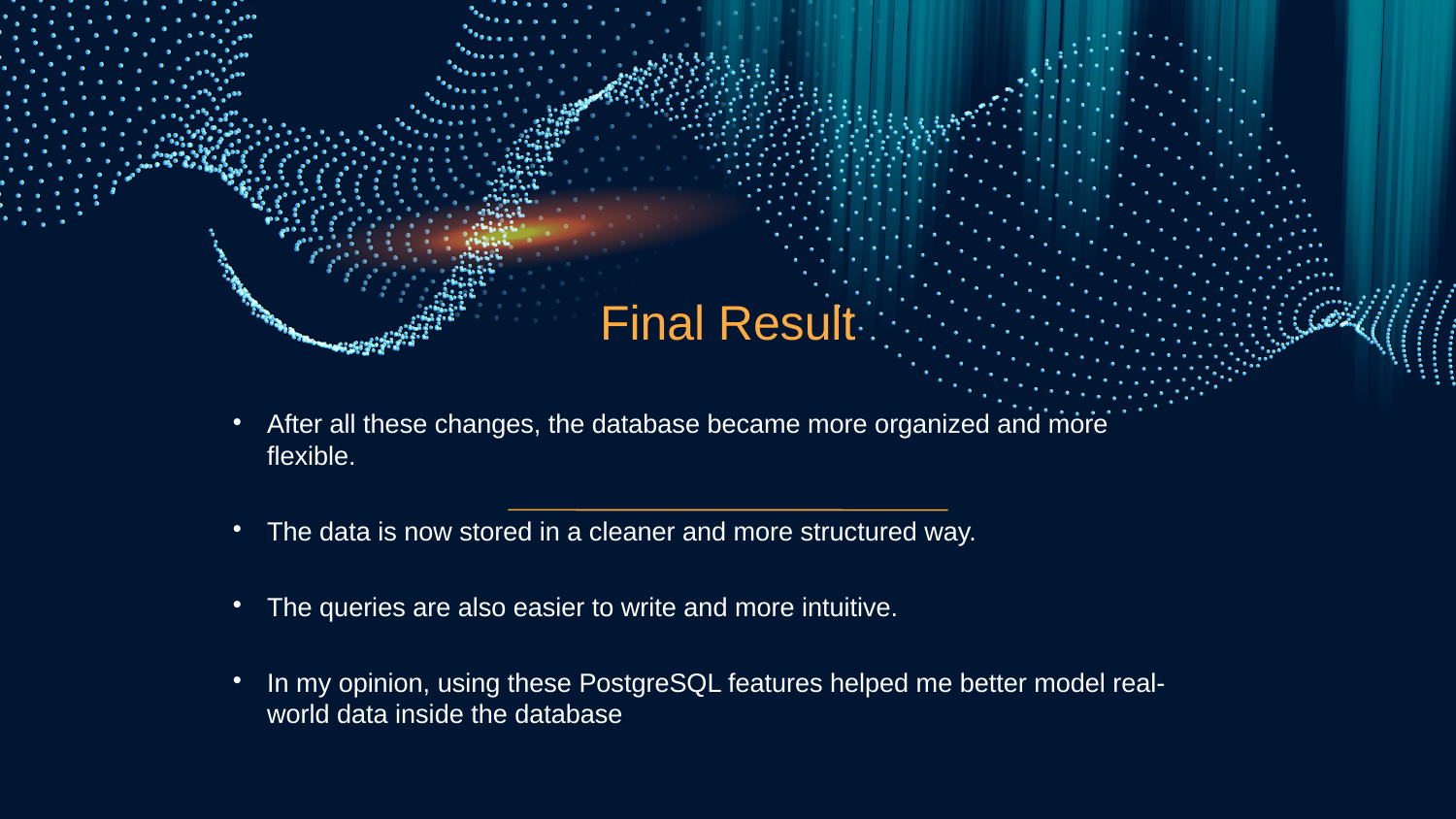

# Final Result
After all these changes, the database became more organized and more flexible.
The data is now stored in a cleaner and more structured way.
The queries are also easier to write and more intuitive.
In my opinion, using these PostgreSQL features helped me better model real-world data inside the database